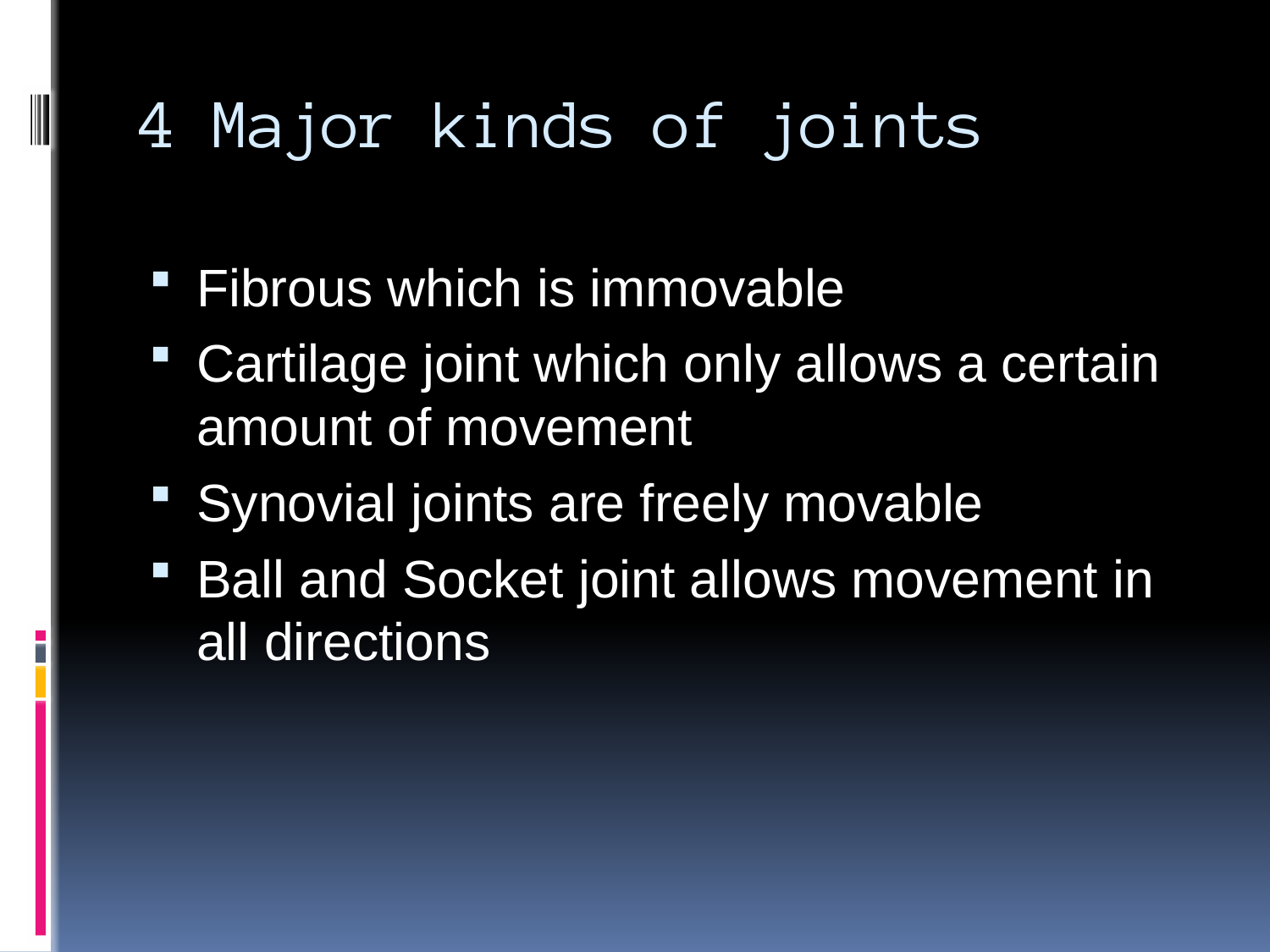

# 4 Major kinds of joints
Fibrous which is immovable
Cartilage joint which only allows a certain amount of movement
Synovial joints are freely movable
Ball and Socket joint allows movement in all directions